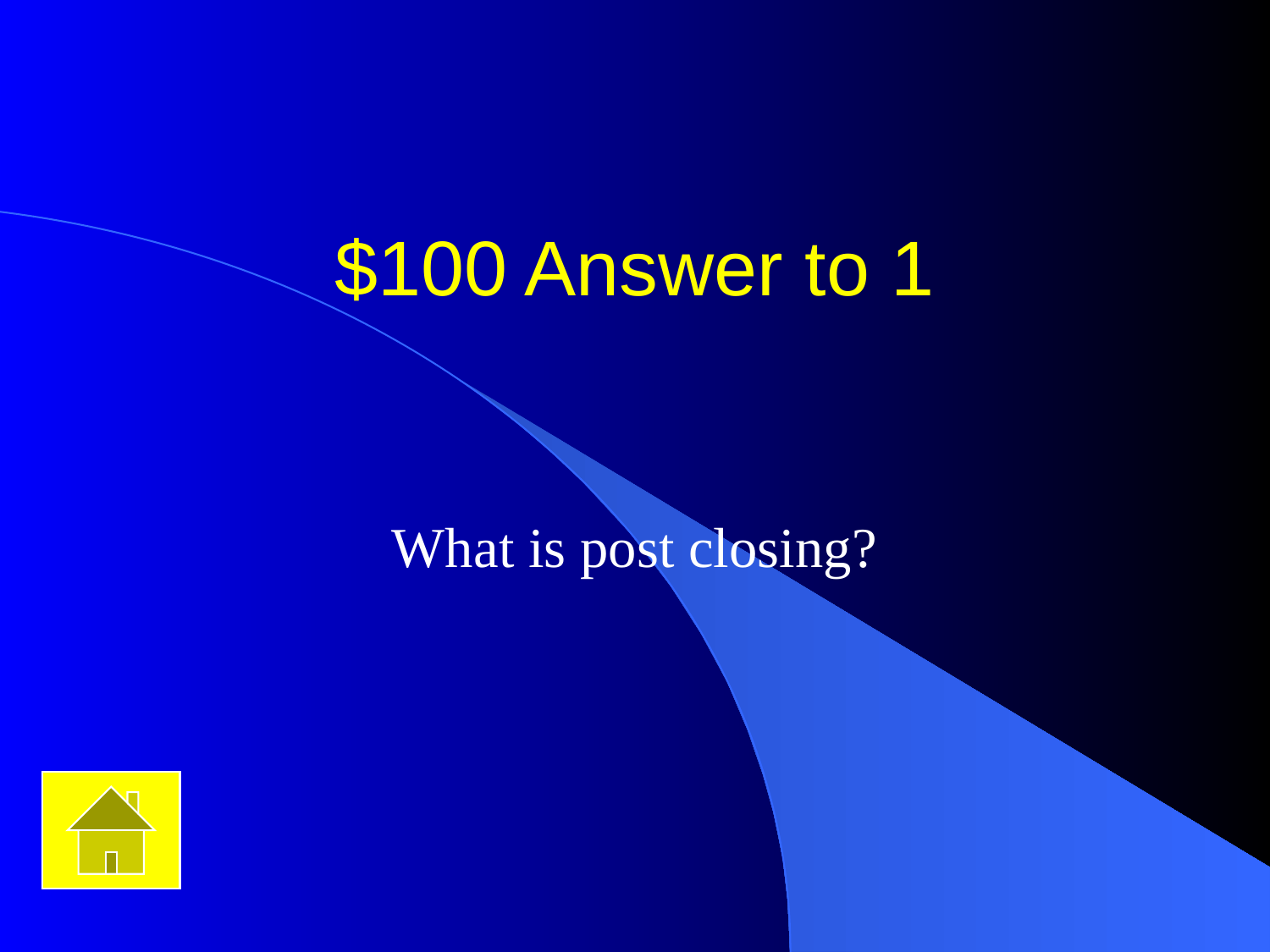

# $100 Answer to 1
What is post closing?